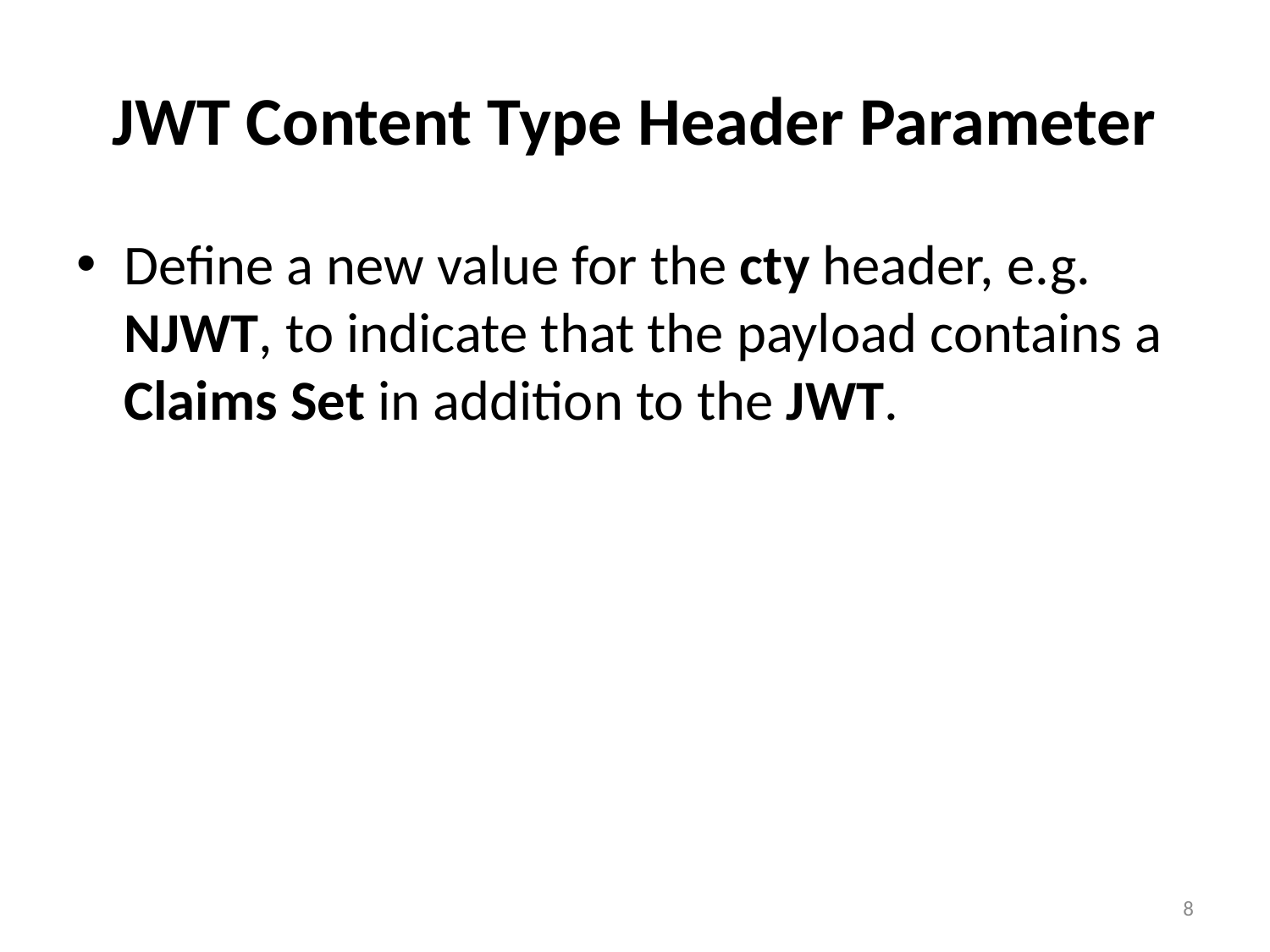

# JWT Content Type Header Parameter
Define a new value for the cty header, e.g. NJWT, to indicate that the payload contains a Claims Set in addition to the JWT.
8